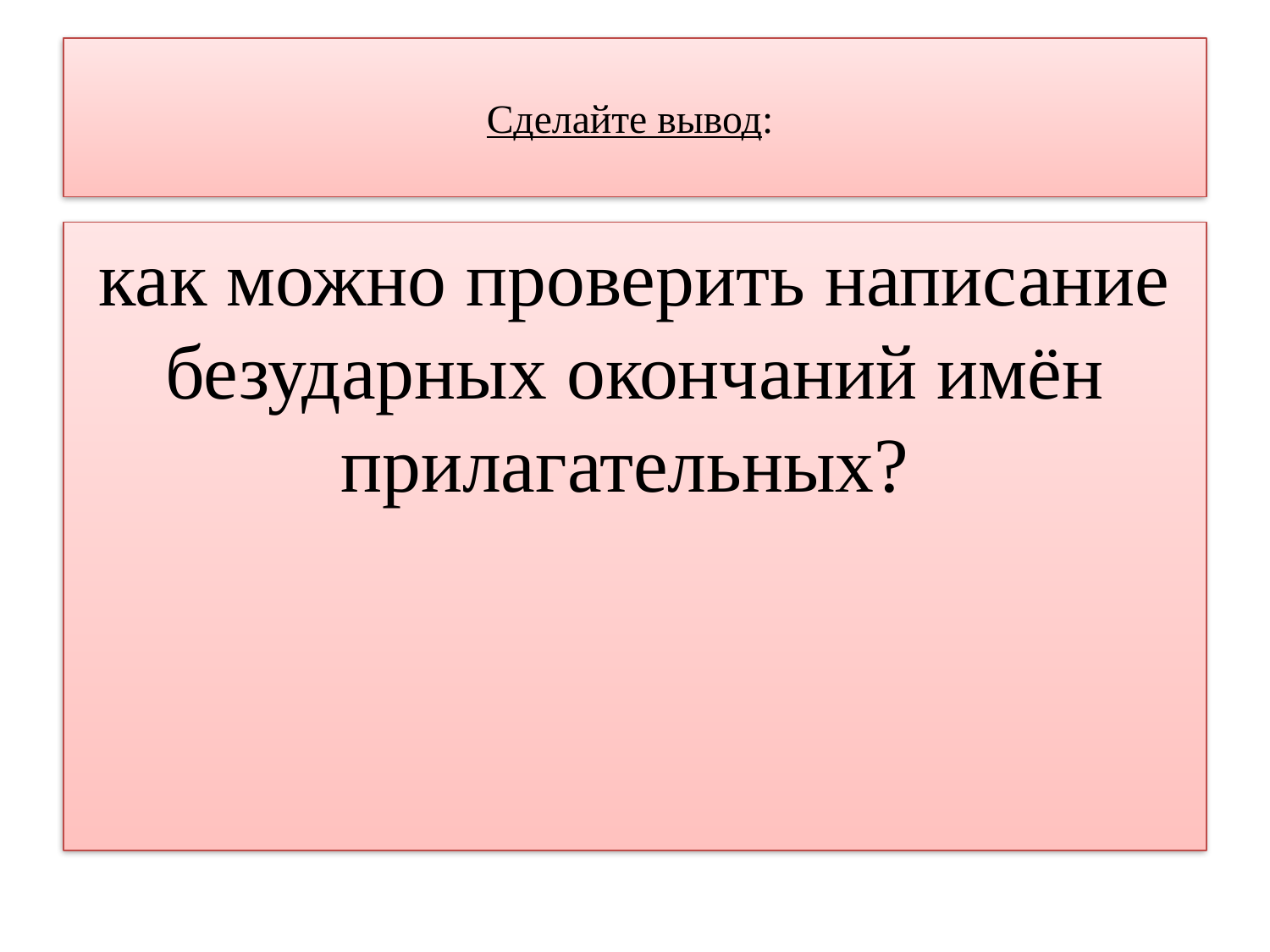

# Сделайте вывод:
как можно проверить написание безударных окончаний имён прилагательных?